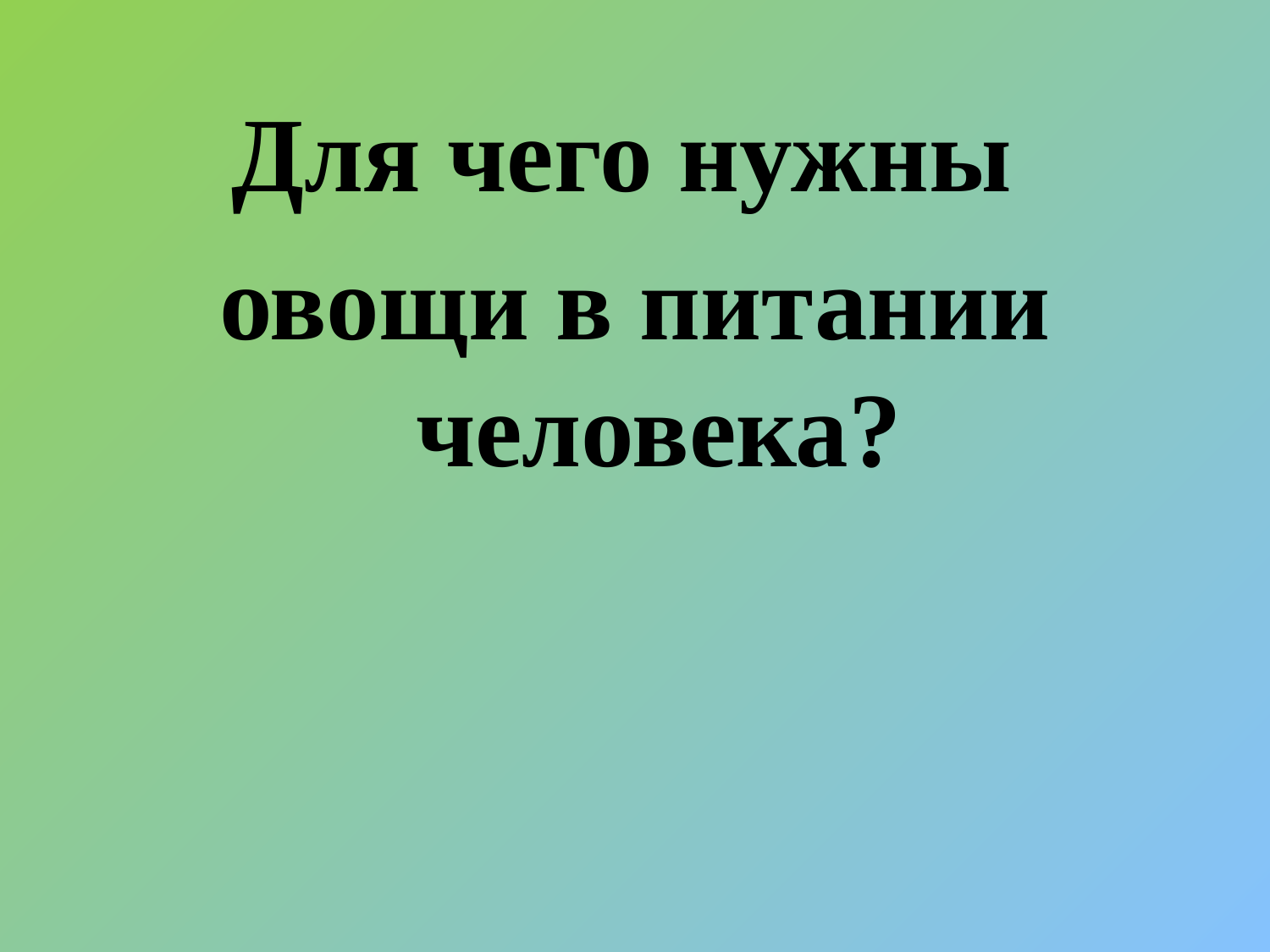

Для чего нужны
овощи в питании человека?